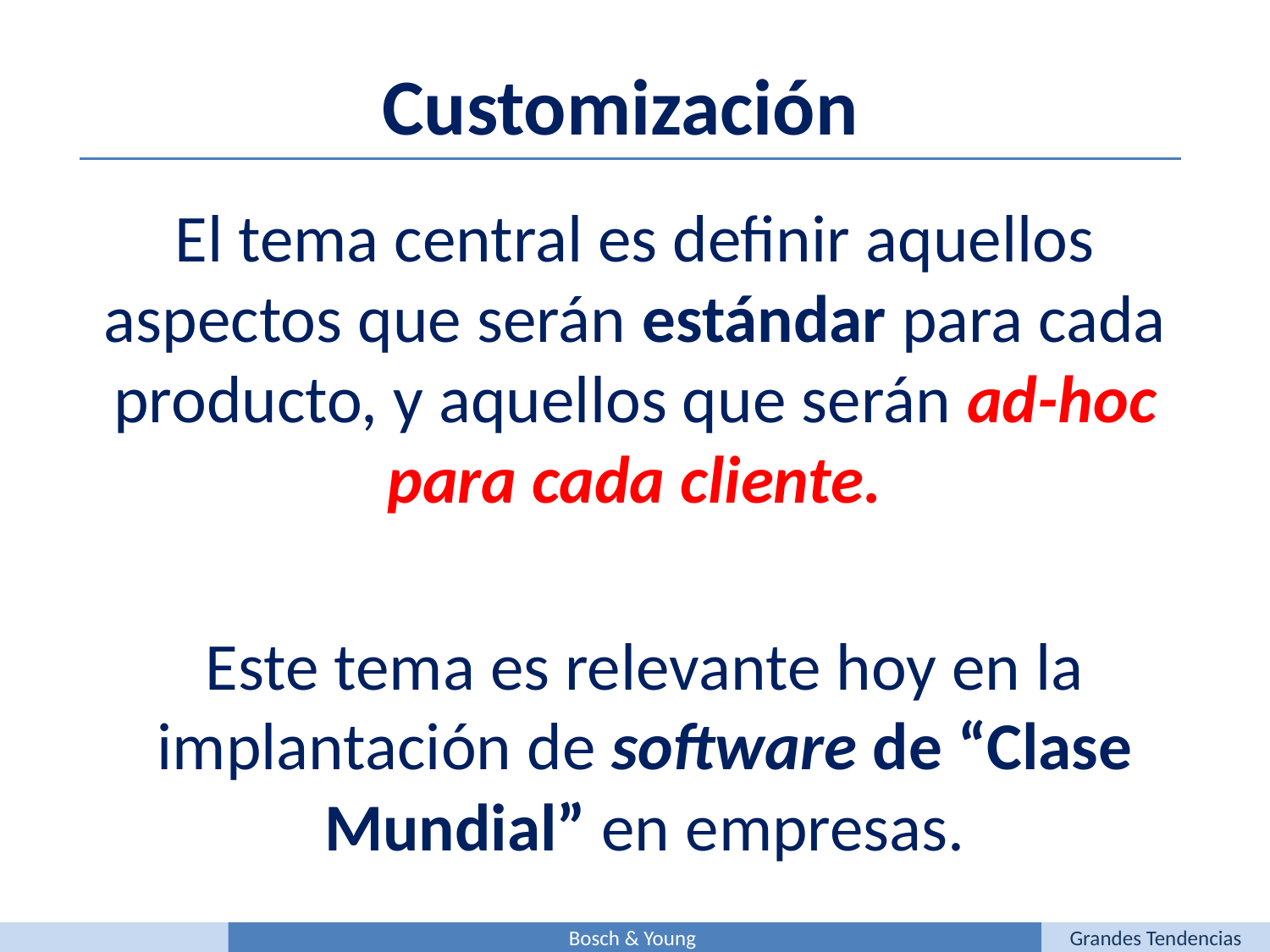

Customización
El tema central es definir aquellos aspectos que serán estándar para cada producto, y aquellos que serán ad-hoc para cada cliente.
Este tema es relevante hoy en la implantación de software de “Clase Mundial” en empresas.

Bosch & Young
Grandes Tendencias